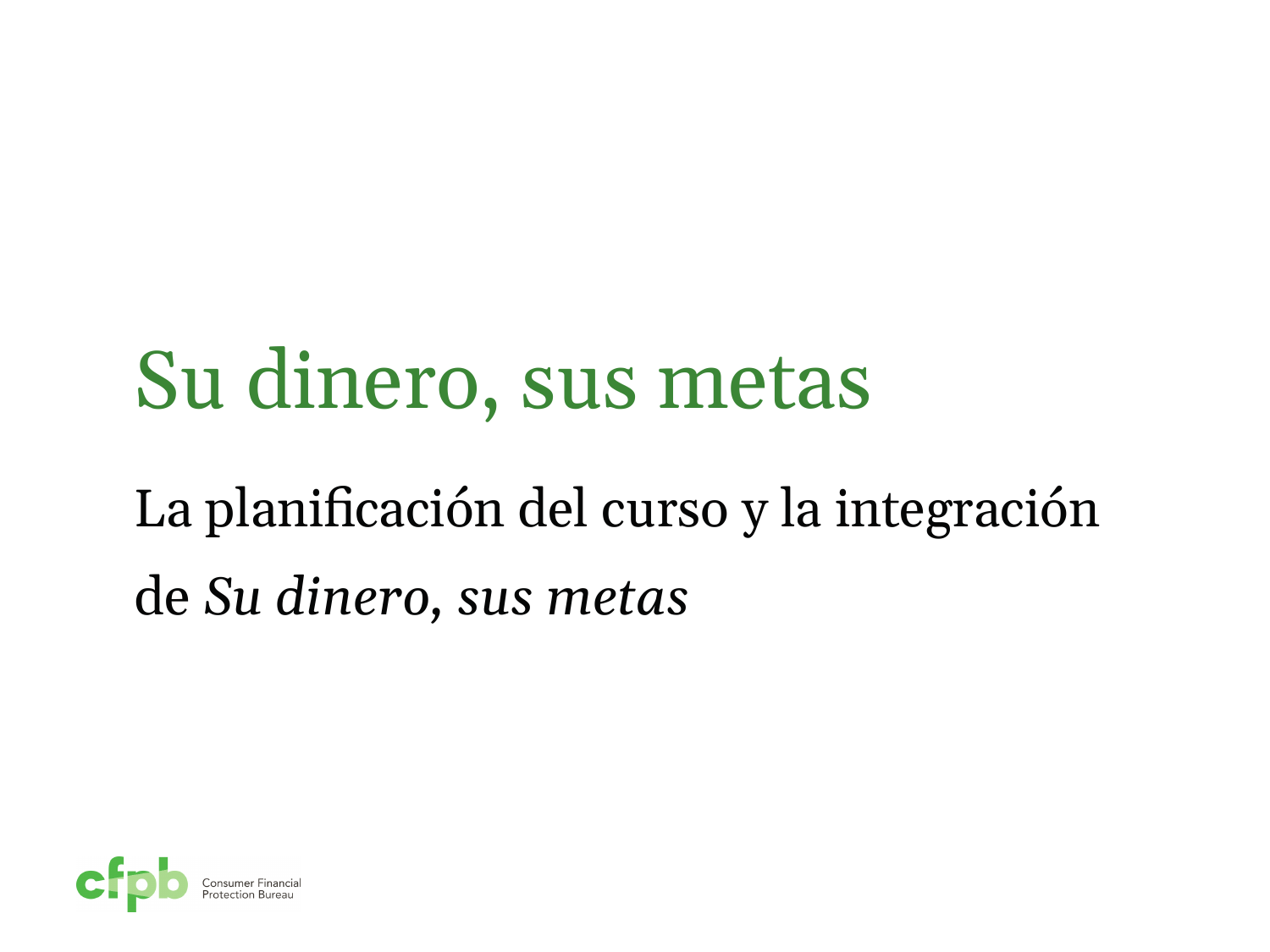

# Su dinero, sus metas
La planificación del curso y la integración de Su dinero, sus metas